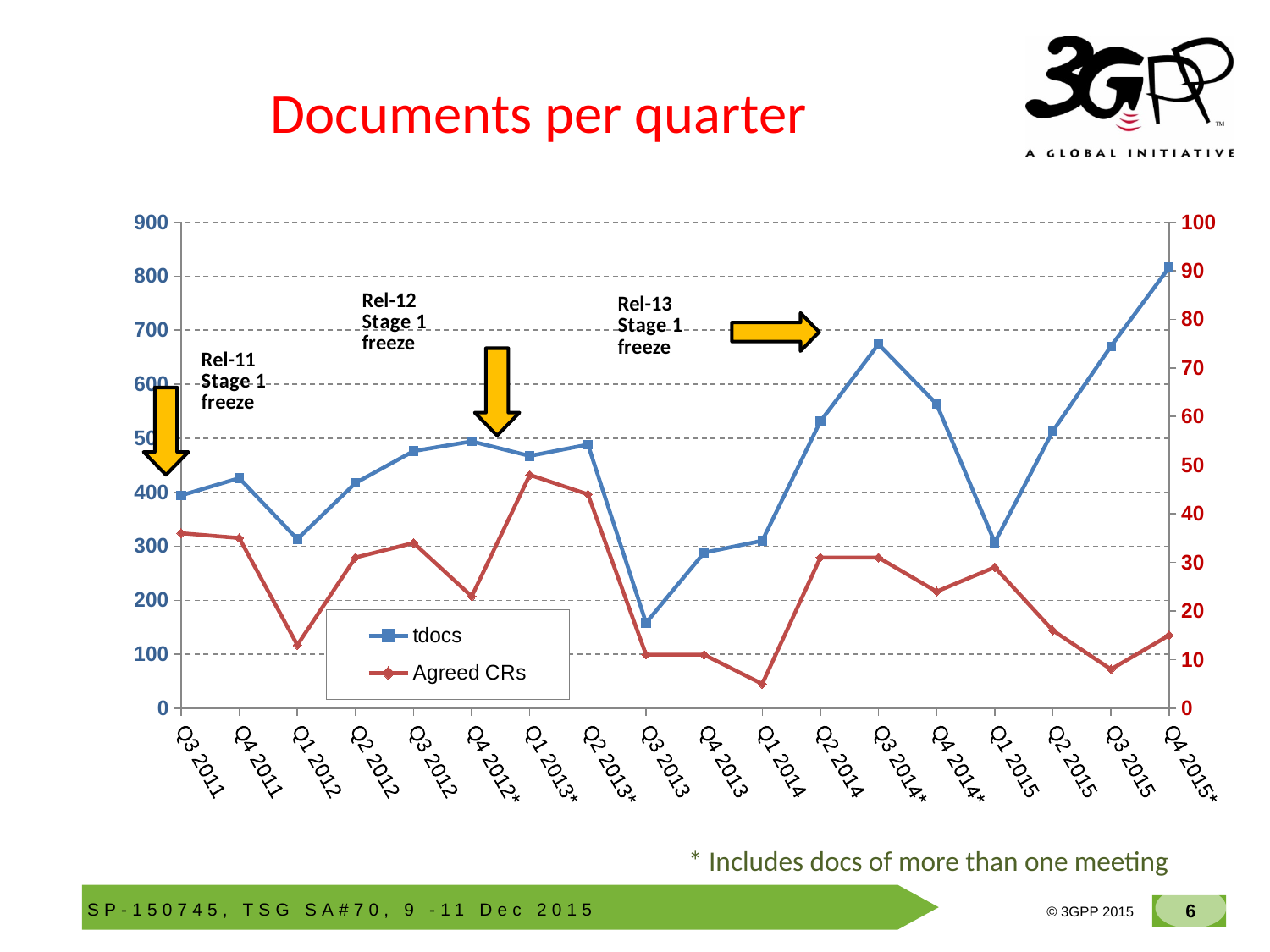

# Documents per quarter

### Chart

| Category |  |  |
|---|---|---|
| Q3 2011 | 394.0 | 36.0 |
| Q4 2011 | 426.0 | 35.0 |
| Q1 2012 | 313.0 | 13.0 |
| Q2 2012 | 417.0 | 31.0 |
| Q3 2012 | 476.0 | 34.0 |
| Q4 2012* | 494.0 | 23.0 |
| Q1 2013* | 467.0 | 48.0 |
| Q2 2013* | 488.0 | 44.0 |
| Q3 2013 | 158.0 | 11.0 |
| Q4 2013 | 288.0 | 11.0 |
| Q1 2014 | 310.0 | 5.0 |
| Q2 2014 | 531.0 | 31.0 |
| Q3 2014* | 674.0 | 31.0 |
| Q4 2014* | 563.0 | 24.0 |
| Q1 2015 | 307.0 | 29.0 |
| Q2 2015 | 513.0 | 16.0 |
| Q3 2015 | 670.0 | 8.0 |
| Q4 2015* | 816.0 | 15.0 |
* Includes docs of more than one meeting